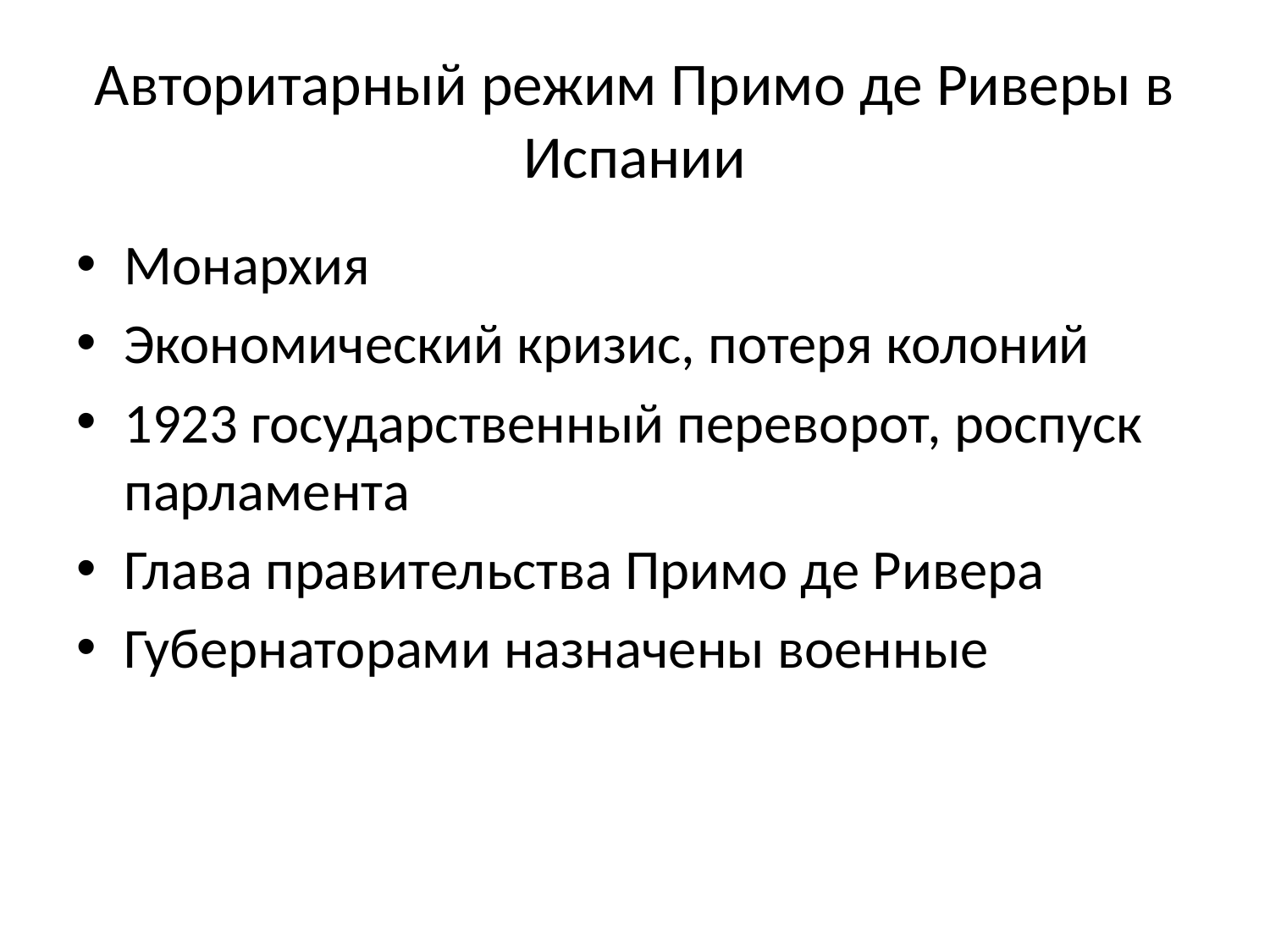

# Авторитарный режим Примо де Риверы в Испании
Монархия
Экономический кризис, потеря колоний
1923 государственный переворот, роспуск парламента
Глава правительства Примо де Ривера
Губернаторами назначены военные